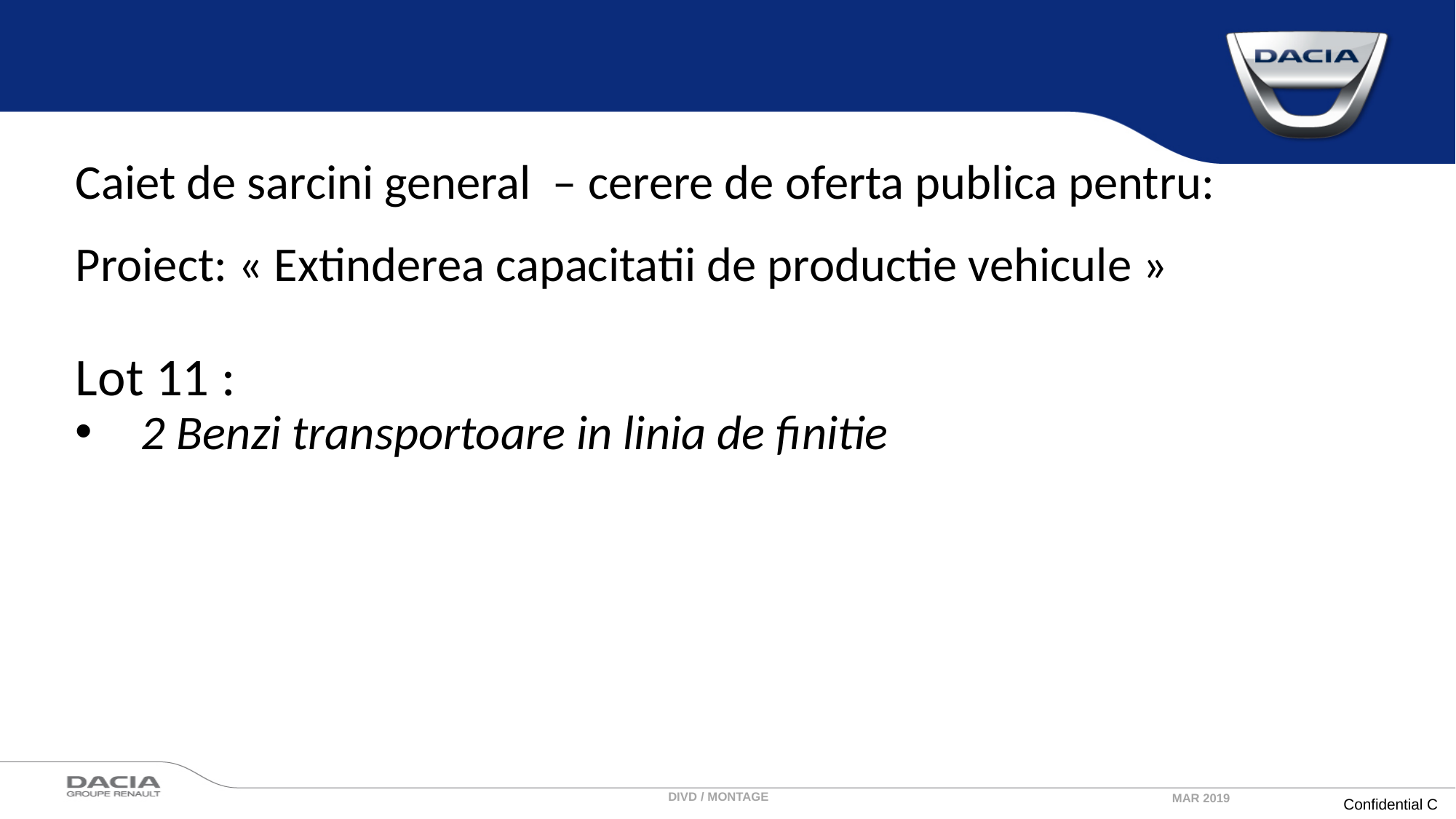

Caiet de sarcini general  – cerere de oferta publica pentru:
Proiect: « Extinderea capacitatii de productie vehicule »
Lot 11 :
 2 Benzi transportoare in linia de finitie